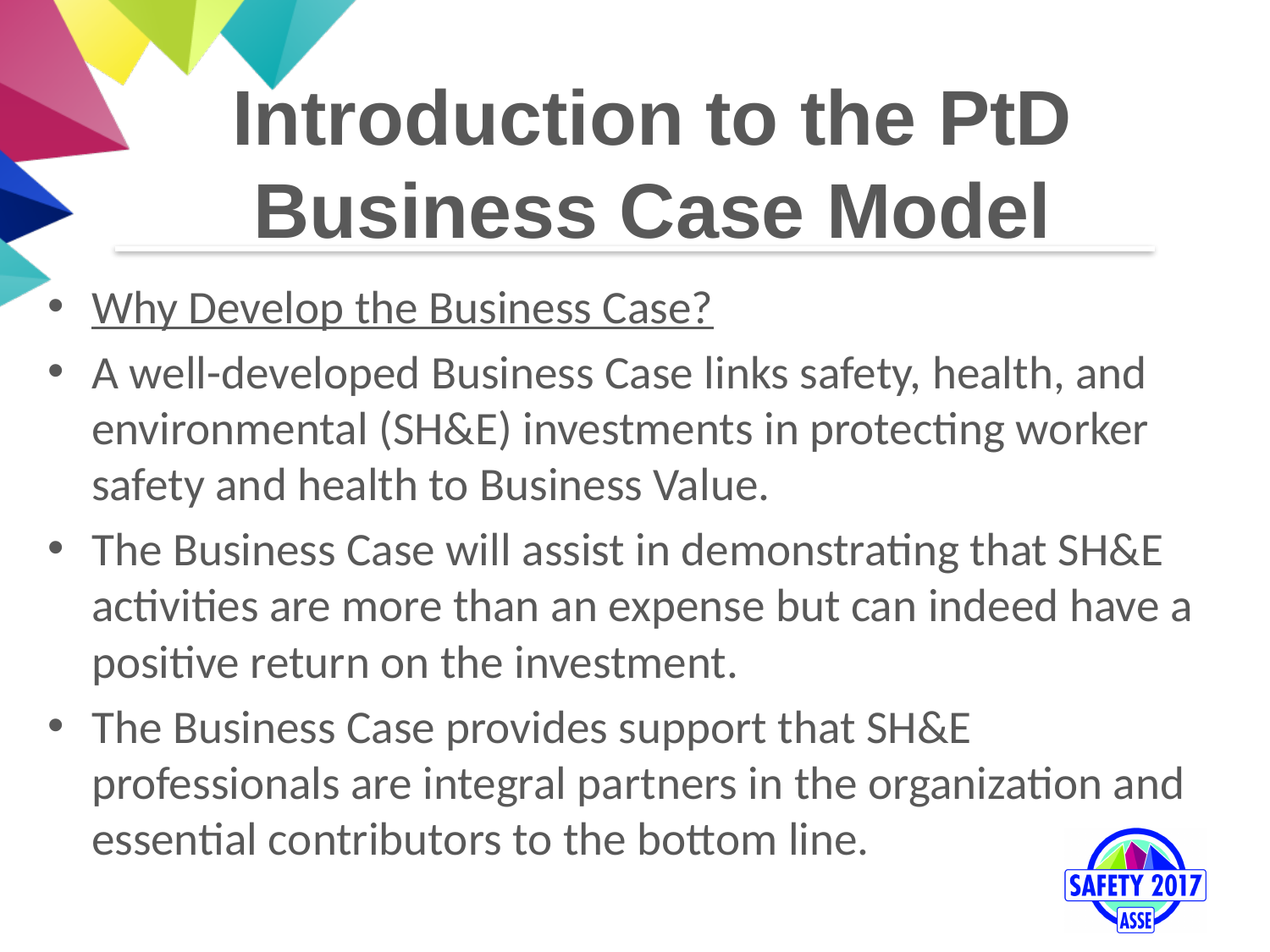

# Introduction to the PtD Business Case Model
Why Develop the Business Case?
A well-developed Business Case links safety, health, and environmental (SH&E) investments in protecting worker safety and health to Business Value.
The Business Case will assist in demonstrating that SH&E activities are more than an expense but can indeed have a positive return on the investment.
The Business Case provides support that SH&E professionals are integral partners in the organization and essential contributors to the bottom line.